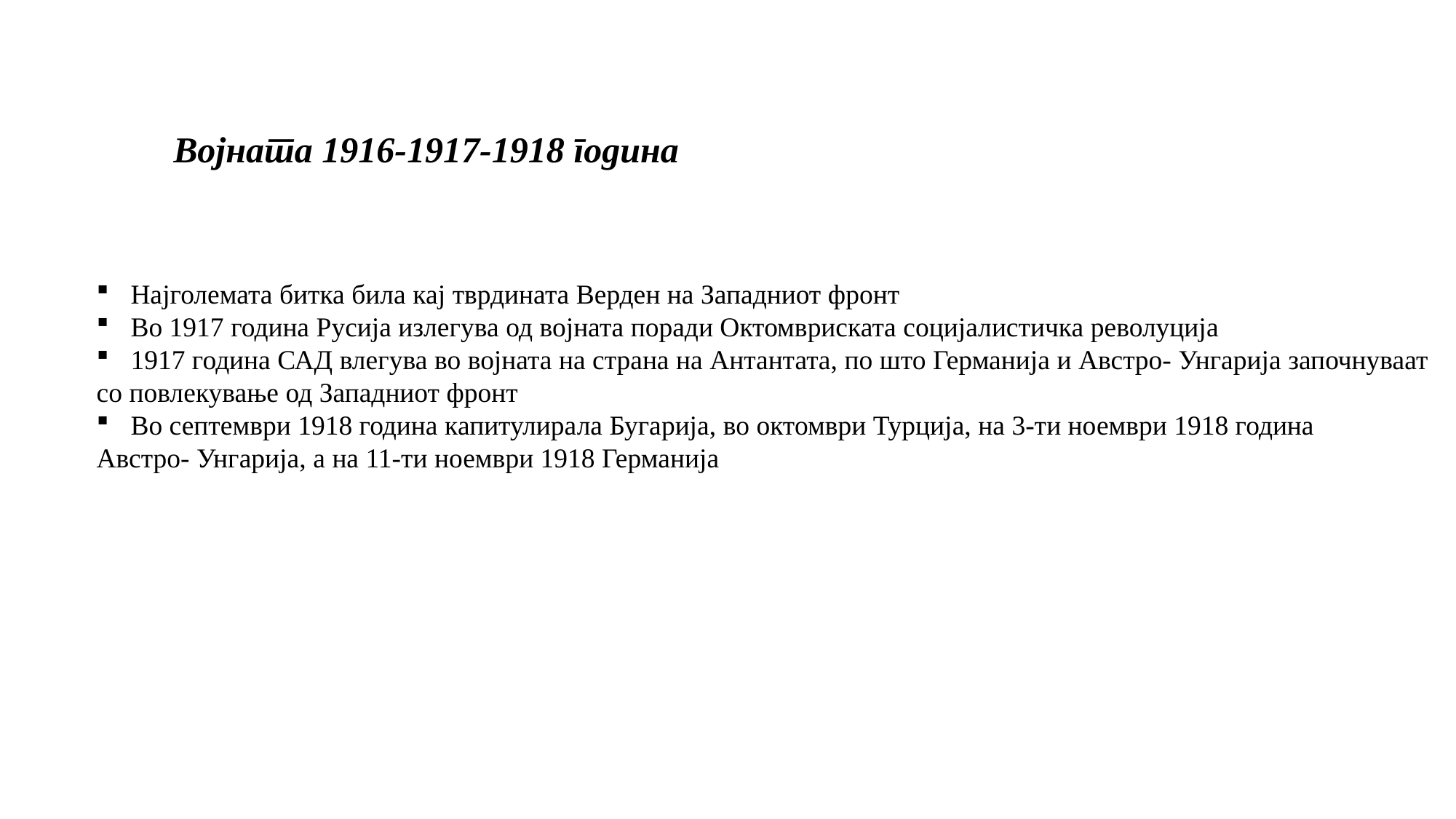

Војната 1916-1917-1918 година
Најголемата битка била кај тврдината Верден на Западниот фронт
Во 1917 година Русија излегува од војната поради Октомвриската социјалистичка револуција
1917 година САД влегува во војната на страна на Антантата, по што Германија и Австро- Унгарија започнуваат
со повлекување од Западниот фронт
Во септември 1918 година капитулирала Бугарија, во октомври Турција, на 3-ти ноември 1918 година
Австро- Унгарија, а на 11-ти ноември 1918 Германија